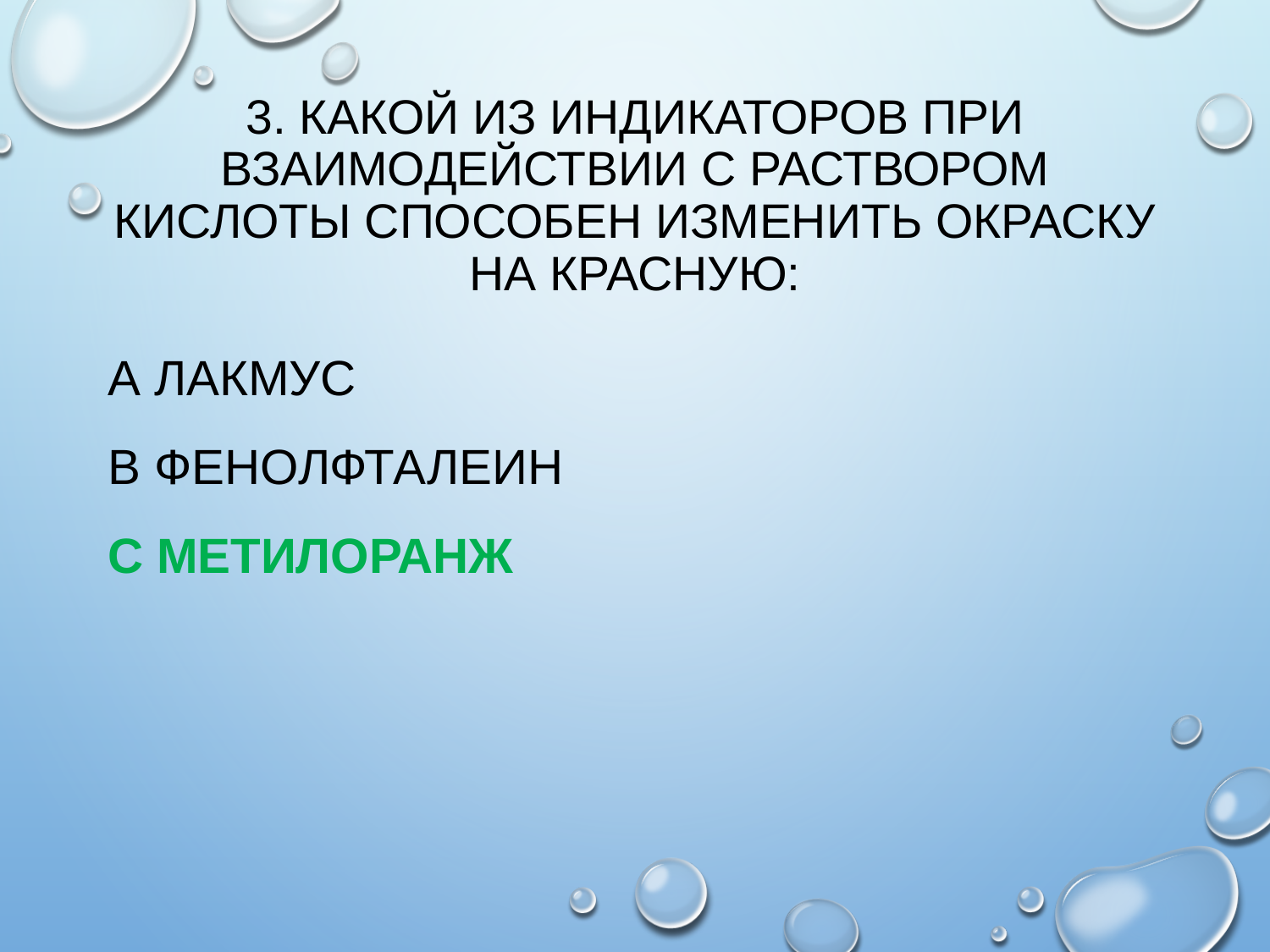

# 3. Какой из индикаторов при взаимодействии с раствором кислоты способен изменить окраску на красную:
А лакмус
B Фенолфталеин
C метилоранж